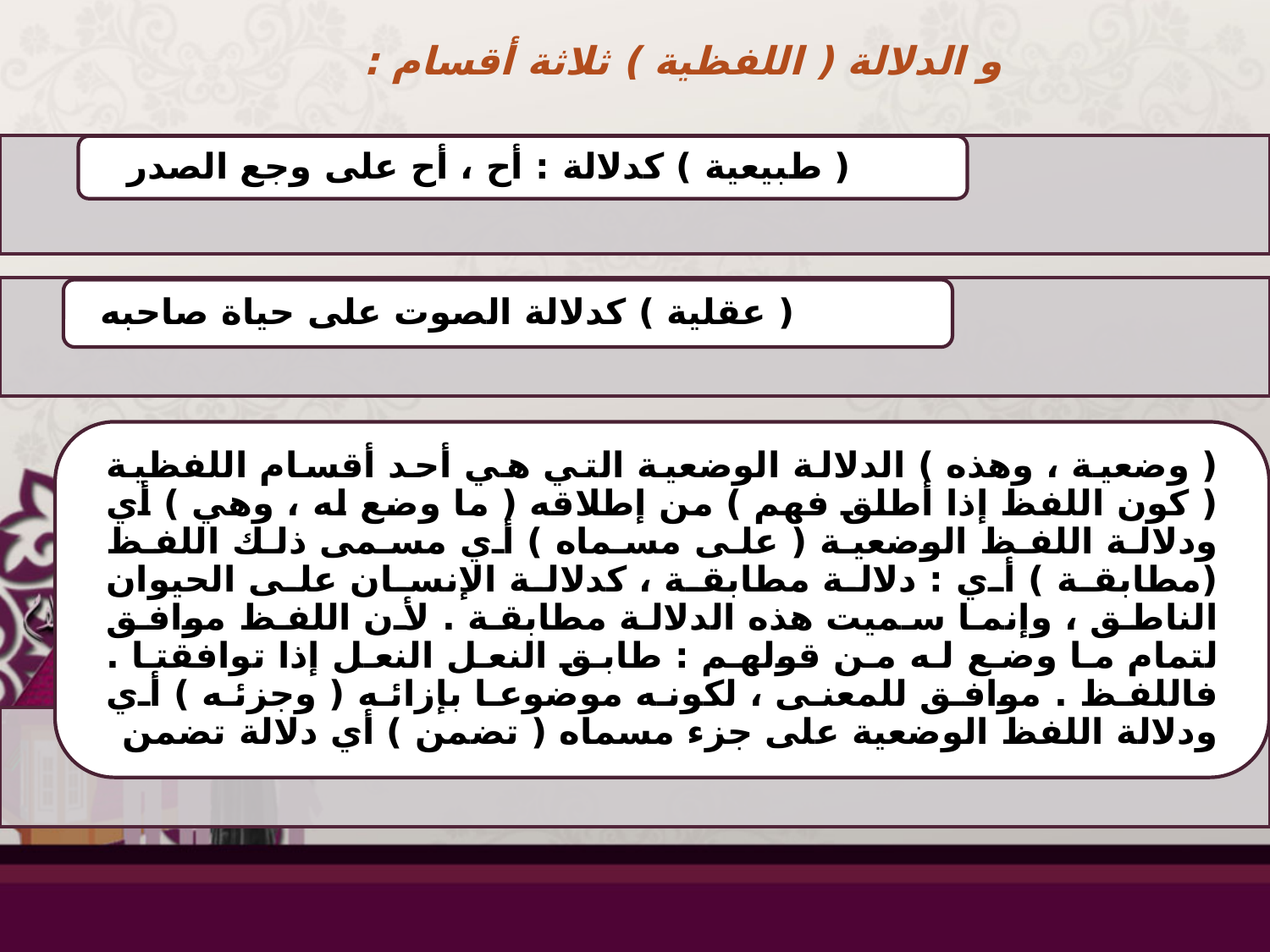

و الدلالة ( اللفظية ) ثلاثة أقسام :

( طبيعية ) كدلالة : أح ، أح على وجع الصدر
( عقلية ) كدلالة الصوت على حياة صاحبه
( وضعية ، وهذه ) الدلالة الوضعية التي هي أحد أقسام اللفظية ( كون اللفظ إذا أطلق فهم ) من إطلاقه ( ما وضع له ، وهي ) أي ودلالة اللفظ الوضعية ( على مسماه ) أي مسمى ذلك اللفظ (مطابقة ) أي : دلالة مطابقة ، كدلالة الإنسان على الحيوان الناطق ، وإنما سميت هذه الدلالة مطابقة . لأن اللفظ موافق لتمام ما وضع له من قولهم : طابق النعل النعل إذا توافقتا . فاللفظ . موافق للمعنى ، لكونه موضوعا بإزائه ( وجزئه ) أي ودلالة اللفظ الوضعية على جزء مسماه ( تضمن ) أي دلالة تضمن